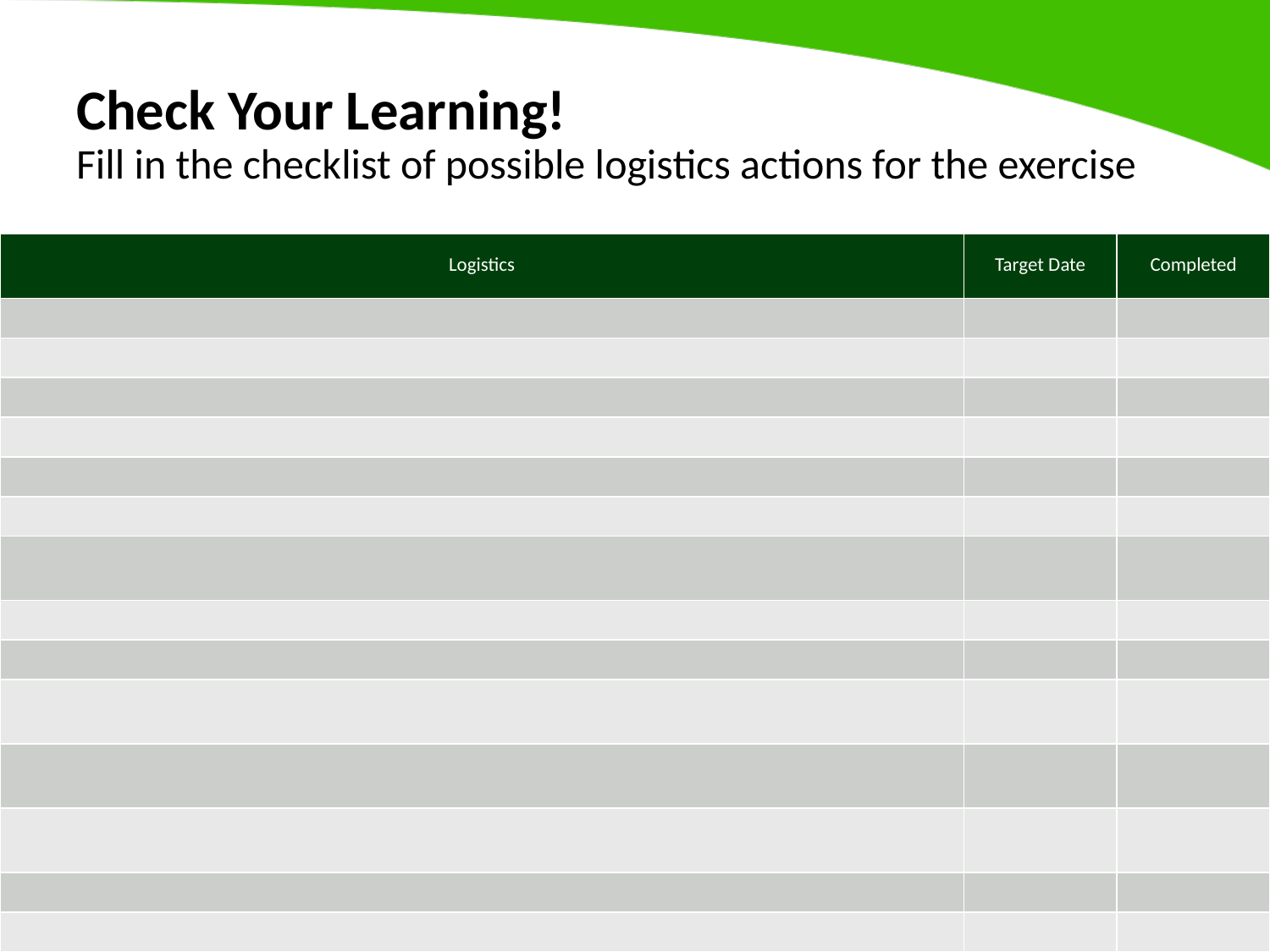

# Check Your Learning!
Fill in the checklist of possible logistics actions for the exercise
| Logistics | Target Date | Completed |
| --- | --- | --- |
|  |  |  |
|  |  |  |
|  |  |  |
|  |  |  |
|  |  |  |
|  |  |  |
|  |  |  |
|  |  |  |
|  |  |  |
|  |  |  |
|  |  |  |
|  |  |  |
|  |  |  |
|  |  |  |